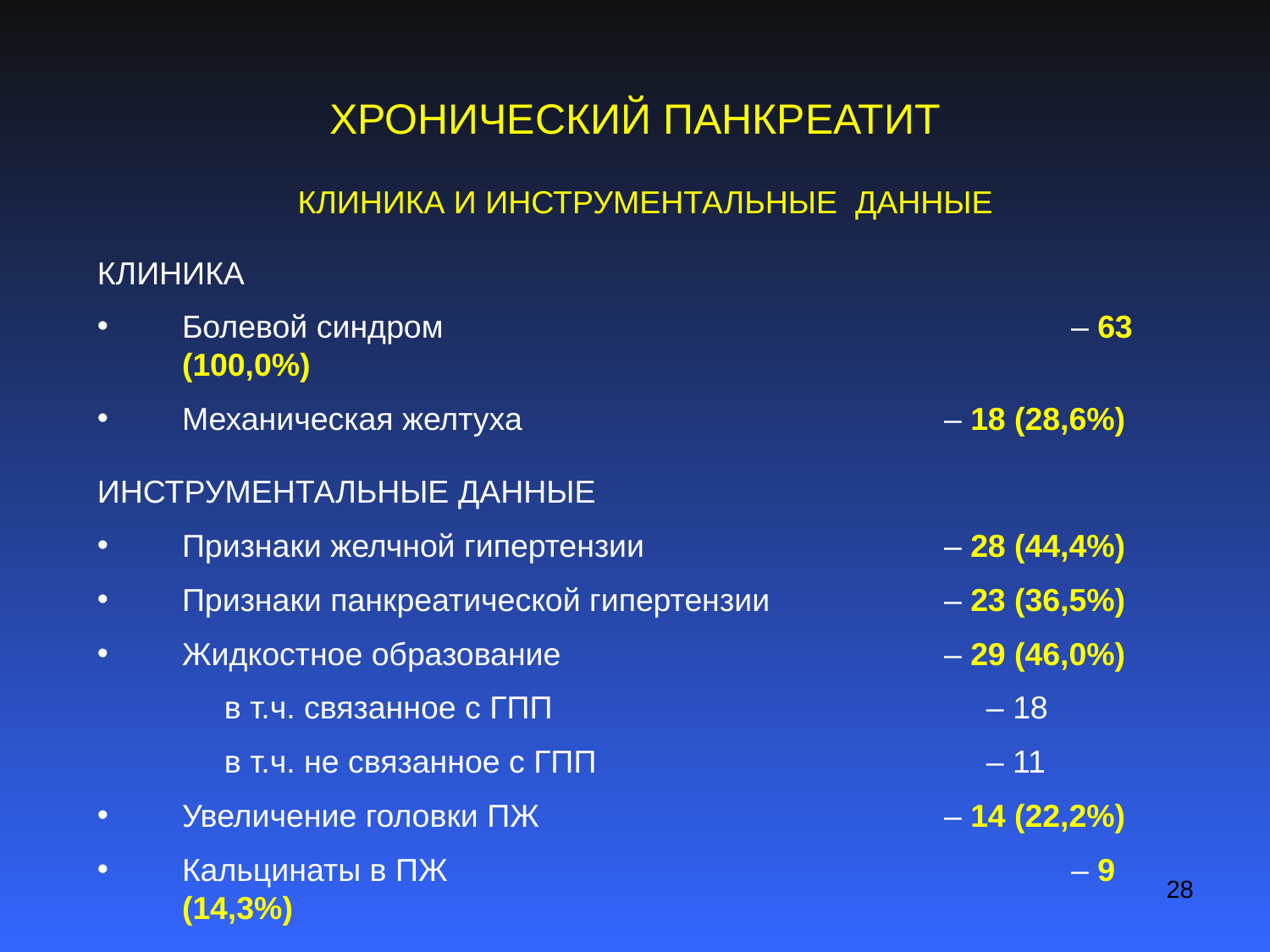

# ХРОНИЧЕСКИЙ ПАНКРЕАТИТ
КЛИНИКА И ИНСТРУМЕНТАЛЬНЫЕ  ДАННЫЕ
КЛИНИКА
Болевой синдром					– 63 (100,0%)
Механическая желтуха				– 18 (28,6%)
ИНСТРУМЕНТАЛЬНЫЕ ДАННЫЕ
Признаки желчной гипертензии			– 28 (44,4%)
Признаки панкреатической гипертензии		– 23 (36,5%)
Жидкостное образование				– 29 (46,0%)
	в т.ч. связанное с ГПП				– 18
	в т.ч. не связанное с ГПП				– 11
Увеличение головки ПЖ				– 14 (22,2%)
Кальцинаты в ПЖ					– 9 (14,3%)
28